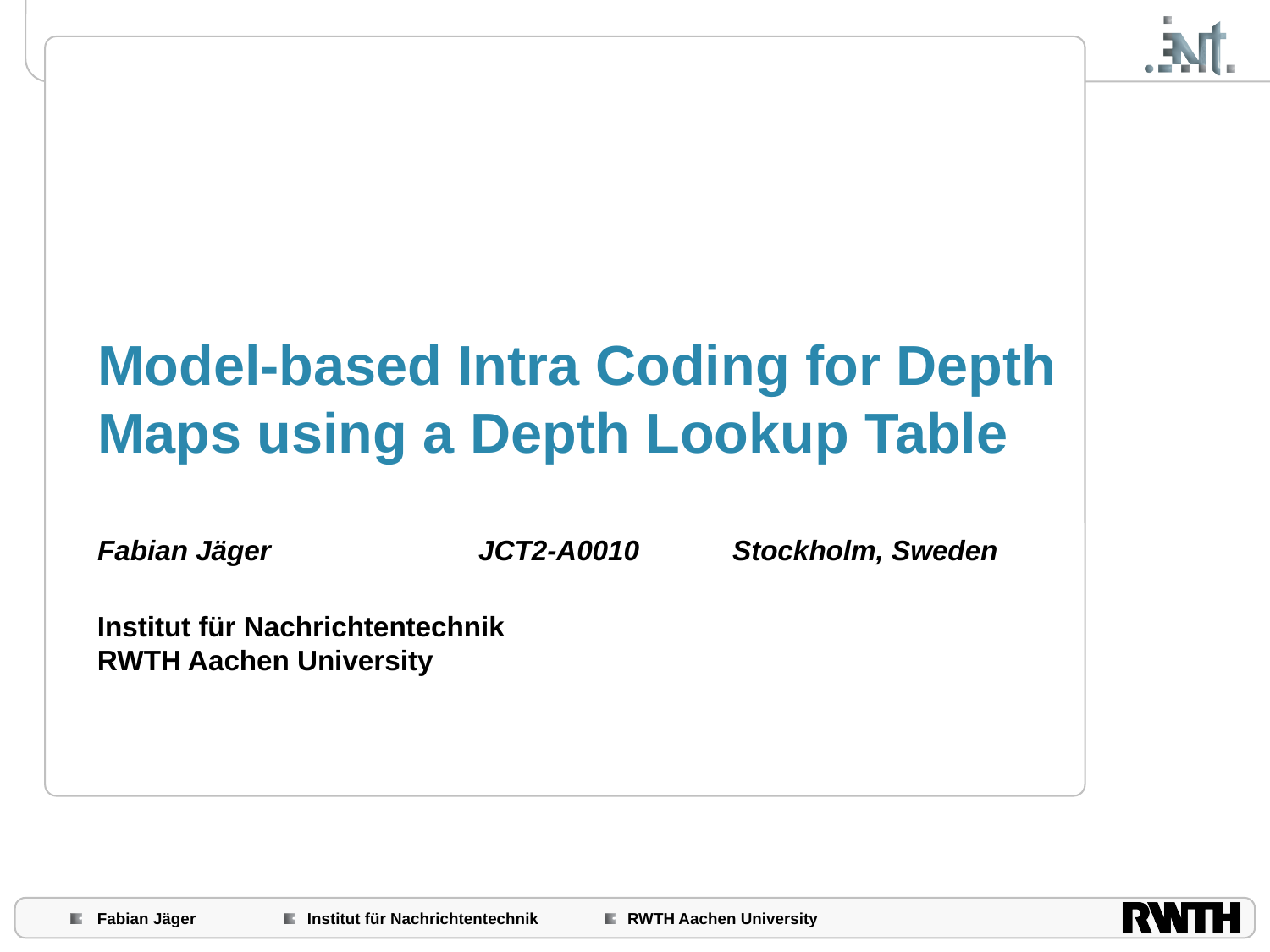

# Model-based Intra Coding for Depth Maps using a Depth Lookup Table
Fabian Jäger		JCT2-A0010	Stockholm, Sweden